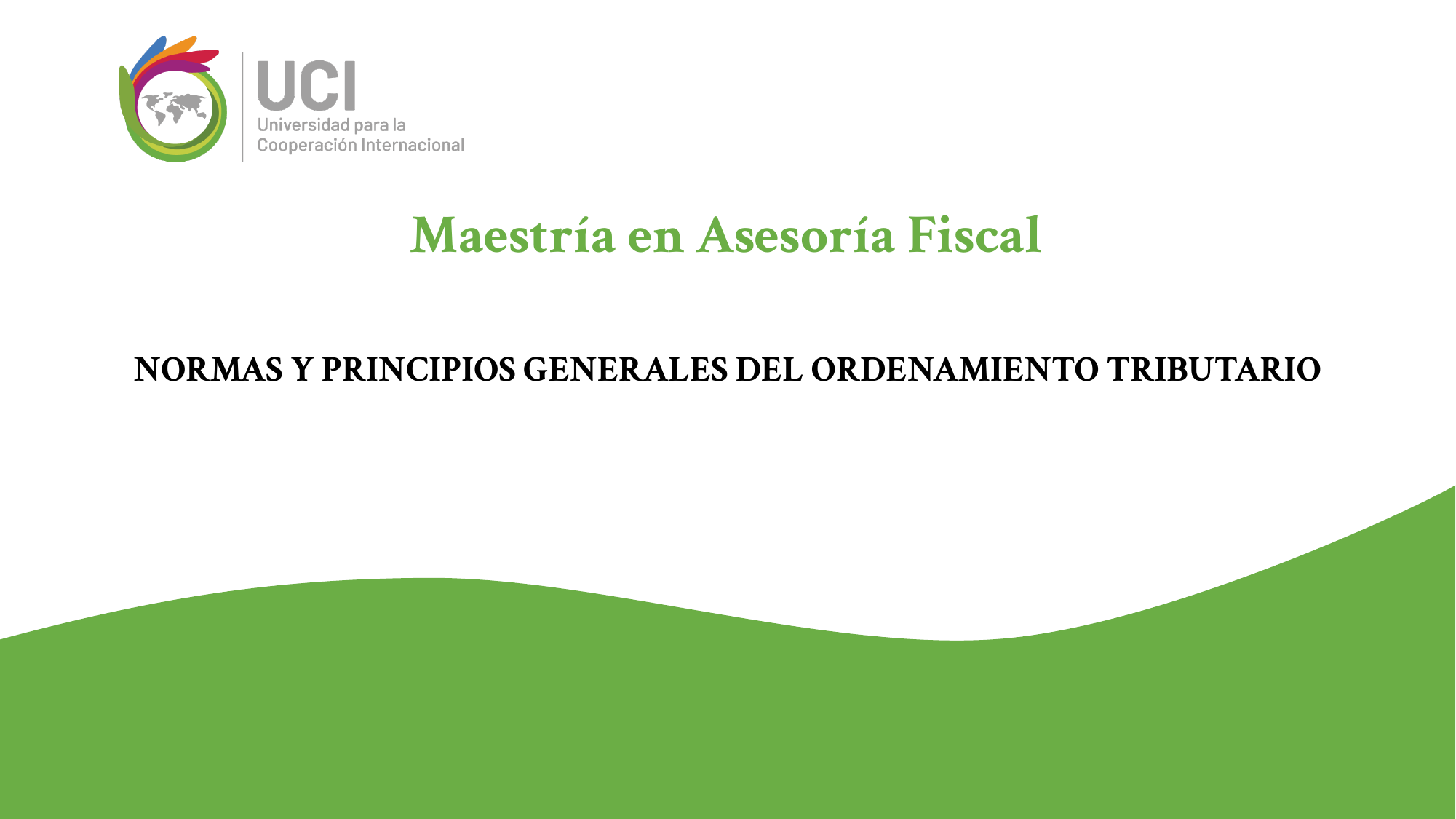

# Maestría en Asesoría Fiscal
NORMAS Y PRINCIPIOS GENERALES DEL ORDENAMIENTO TRIBUTARIO